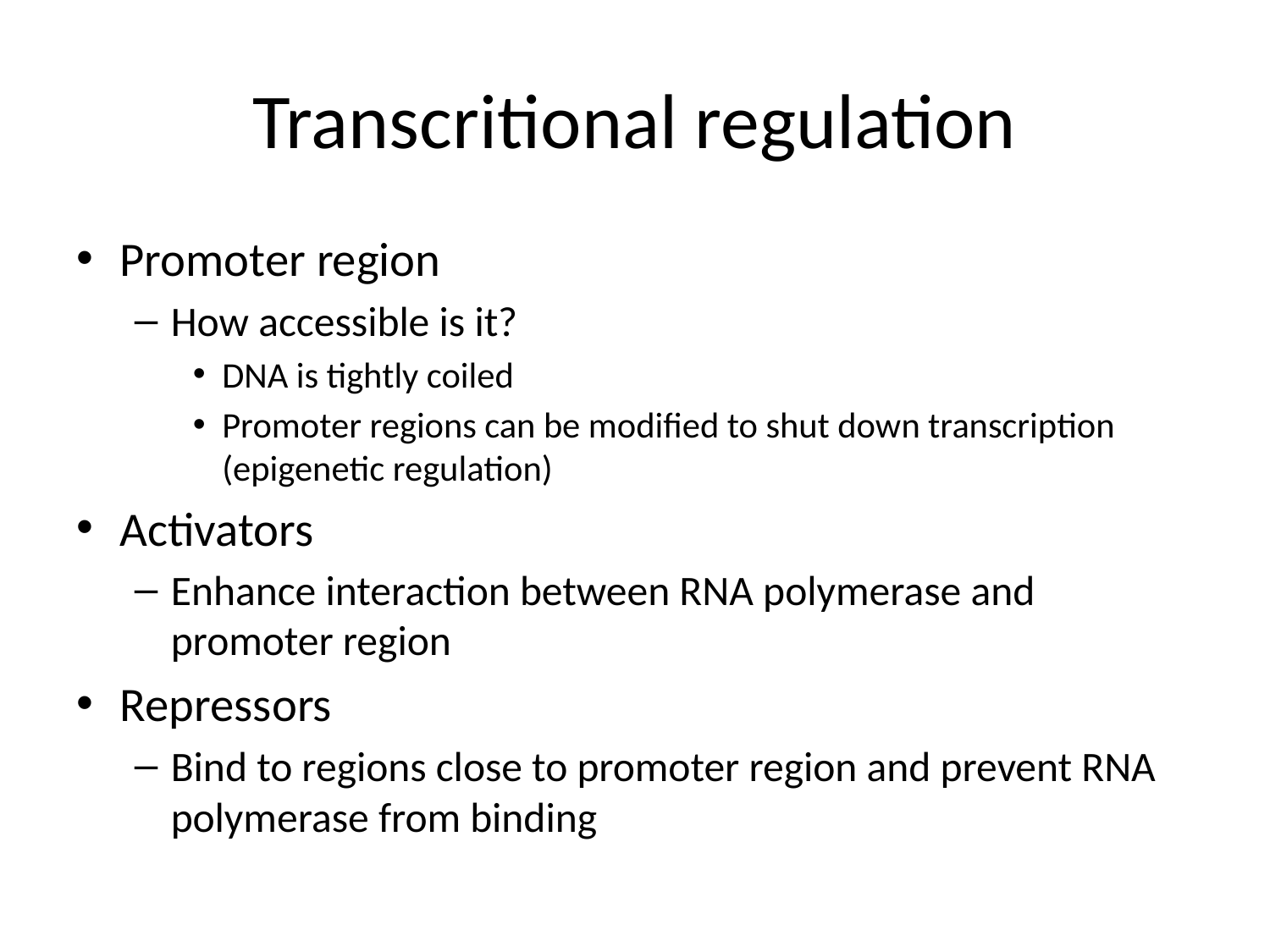

# Transcritional regulation
Promoter region
How accessible is it?
DNA is tightly coiled
Promoter regions can be modified to shut down transcription (epigenetic regulation)
Activators
Enhance interaction between RNA polymerase and promoter region
Repressors
Bind to regions close to promoter region and prevent RNA polymerase from binding